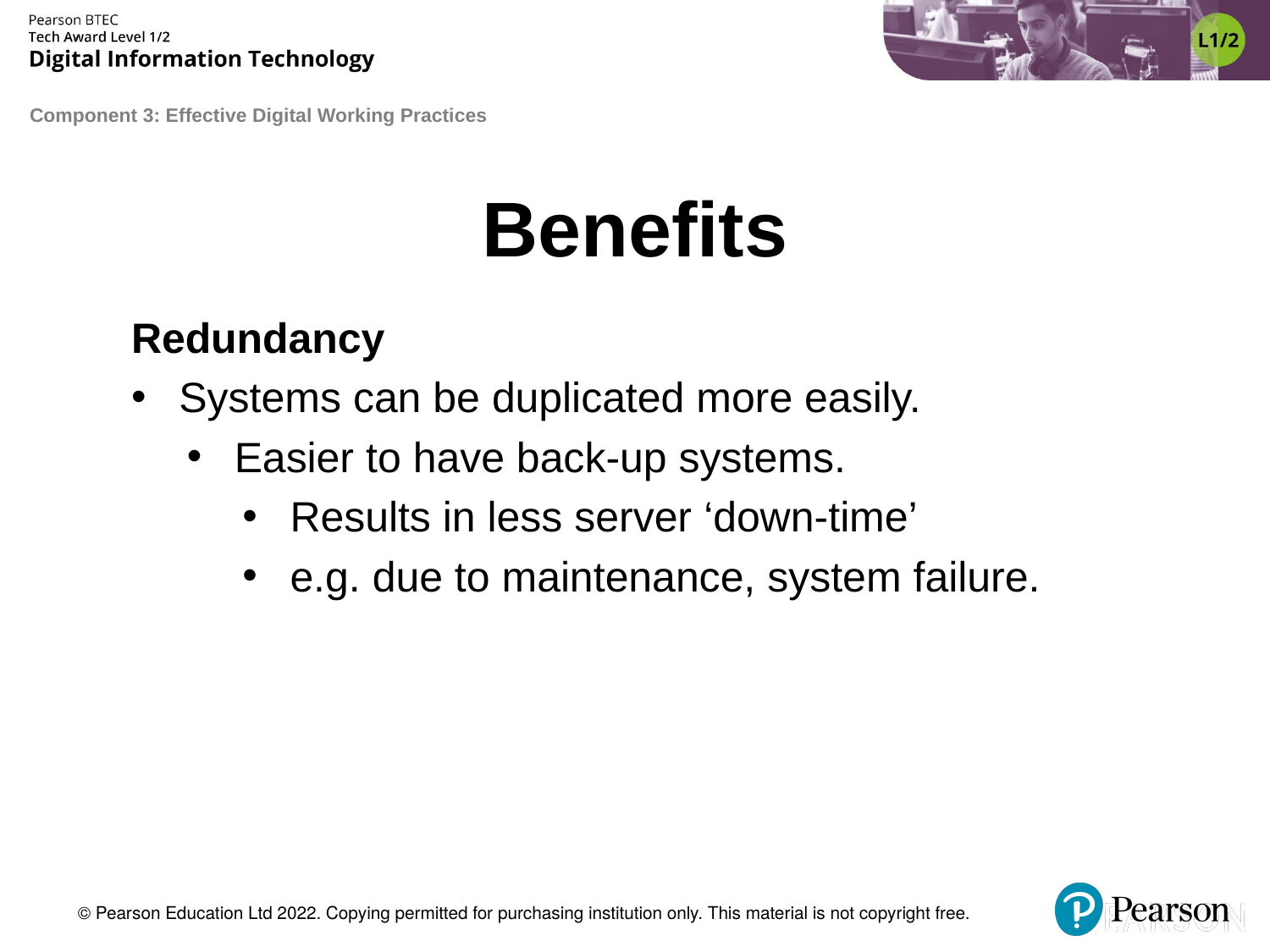

# Benefits
Redundancy
Systems can be duplicated more easily.
Easier to have back-up systems.
Results in less server ‘down-time’
e.g. due to maintenance, system failure.
© Pearson Education Ltd 2022. Copying permitted for purchasing institution only. This material is not copyright free.